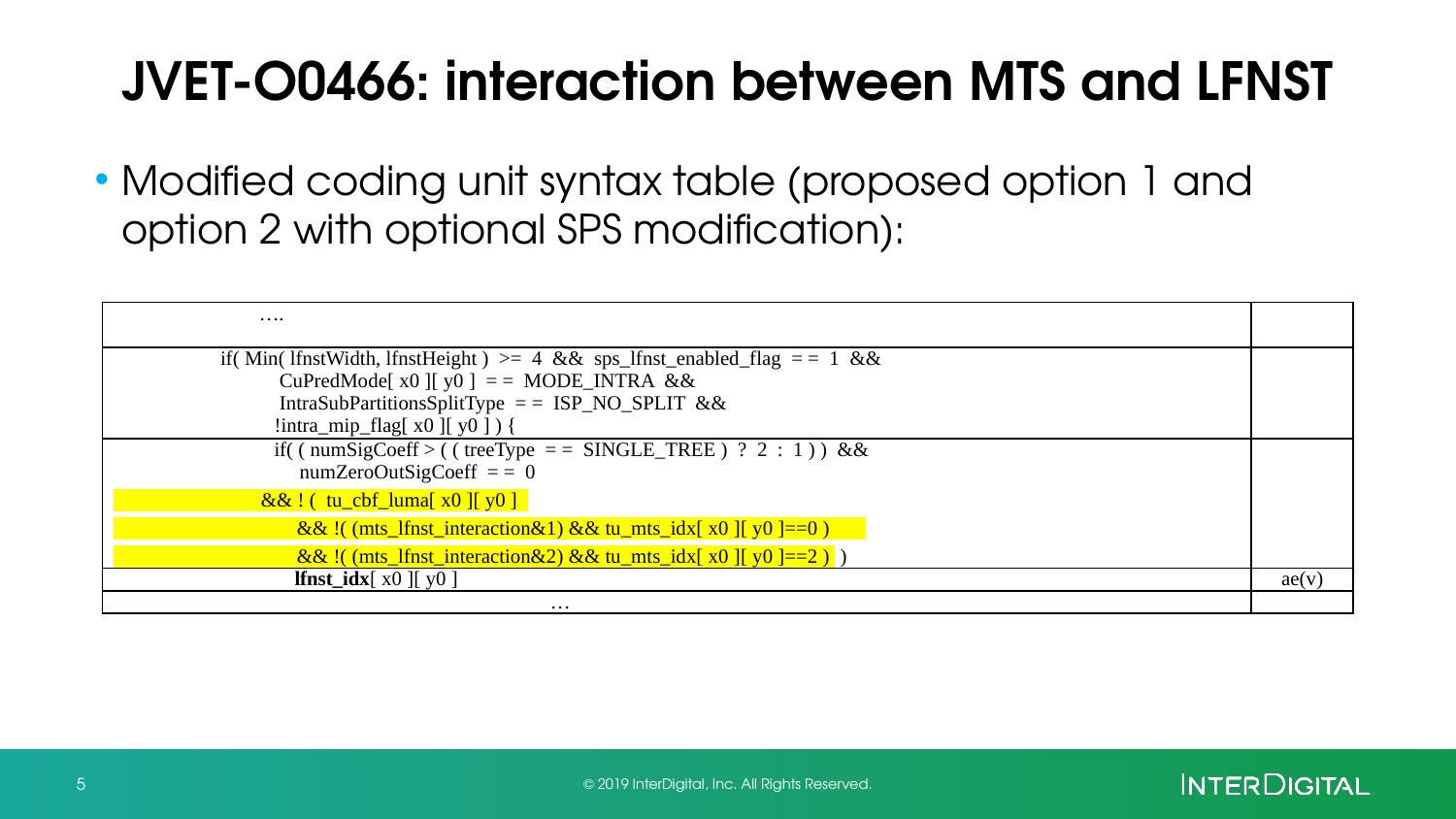

# JVET-O0466: interaction between MTS and LFNST
Modified coding unit syntax table (proposed option 1 and option 2 with optional SPS modification):
| …. |  |
| --- | --- |
| if( Min( lfnstWidth, lfnstHeight ) >= 4 && sps\_lfnst\_enabled\_flag = = 1 && CuPredMode[ x0 ][ y0 ] = = MODE\_INTRA && IntraSubPartitionsSplitType = = ISP\_NO\_SPLIT && !intra\_mip\_flag[ x0 ][ y0 ] ) { |  |
| if( ( numSigCoeff > ( ( treeType  = =  SINGLE\_TREE )  ?  2  :  1 ) ) && numZeroOutSigCoeff = = 0 && ! ( tu\_cbf\_luma[ x0 ][ y0 ] && !( (mts\_lfnst\_interaction&1) && tu\_mts\_idx[ x0 ][ y0 ]==0 ) && !( (mts\_lfnst\_interaction&2) && tu\_mts\_idx[ x0 ][ y0 ]==2 ) ) |  |
| lfnst\_idx[ x0 ][ y0 ] | ae(v) |
| … |  |
5
© 2019 InterDigital, Inc. All Rights Reserved.